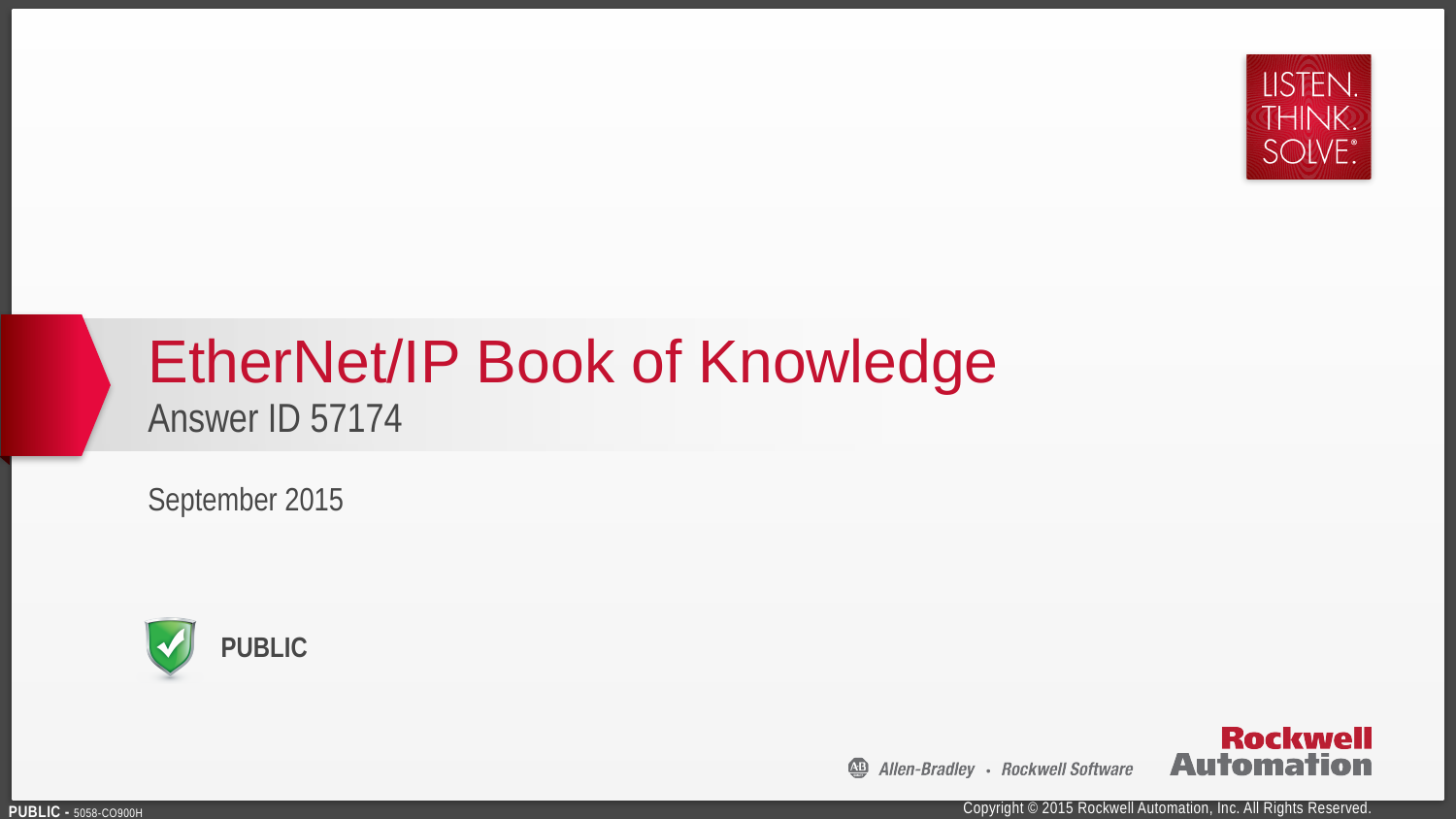

# EtherNet/IP Book of Knowledge
Answer ID 57174
September 2015